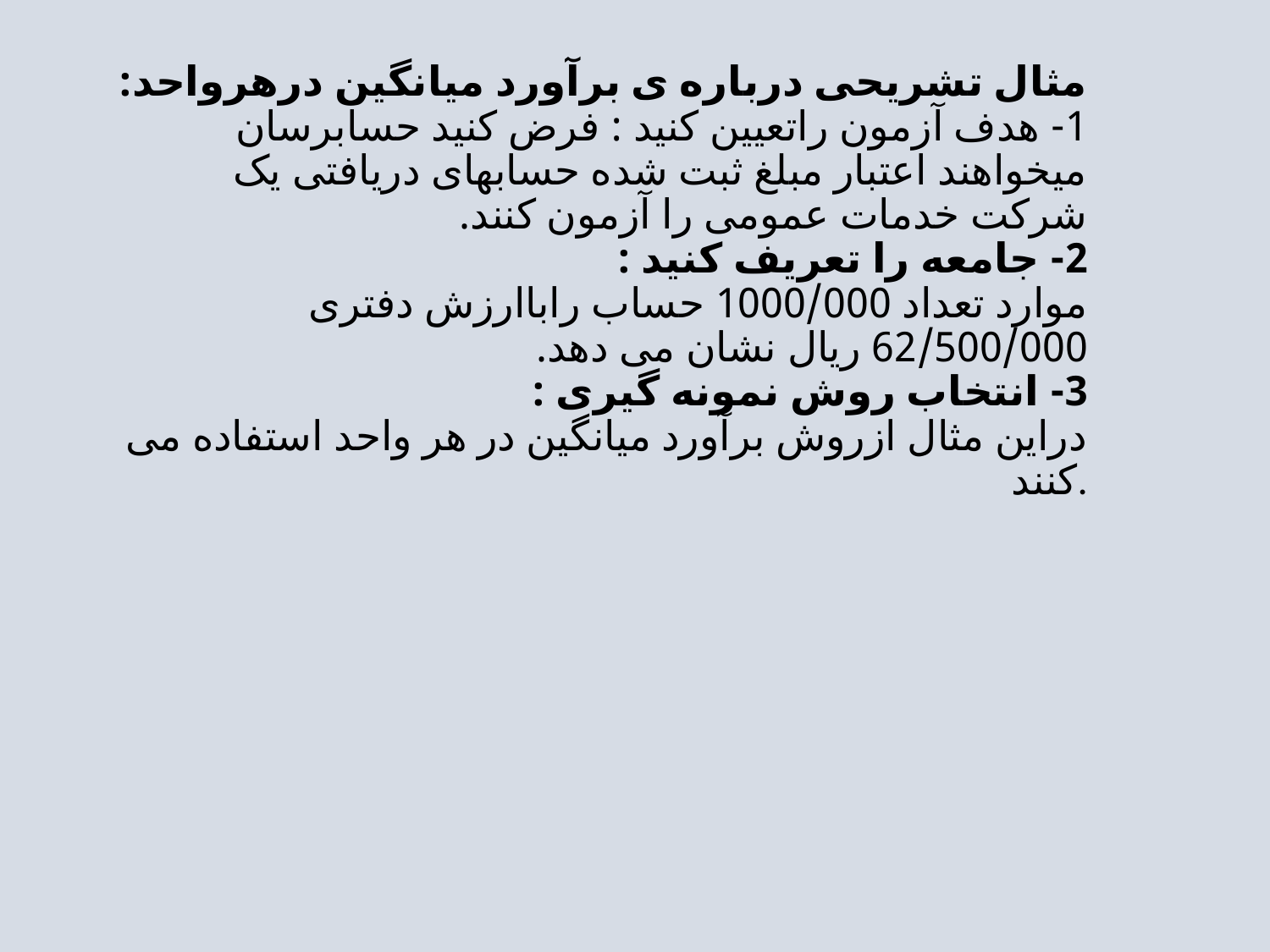

# مثال تشریحی درباره ی برآورد میانگین درهرواحد: 1- هدف آزمون راتعیین کنید : فرض کنید حسابرسان میخواهند اعتبار مبلغ ثبت شده حسابهای دریافتی یک شرکت خدمات عمومی را آزمون کنند. 2- جامعه را تعریف کنید : موارد تعداد 1000/000 حساب راباارزش دفتری 62/500/000 ریال نشان می دهد. 3- انتخاب روش نمونه گیری : دراین مثال ازروش برآورد میانگین در هر واحد استفاده می کنند.